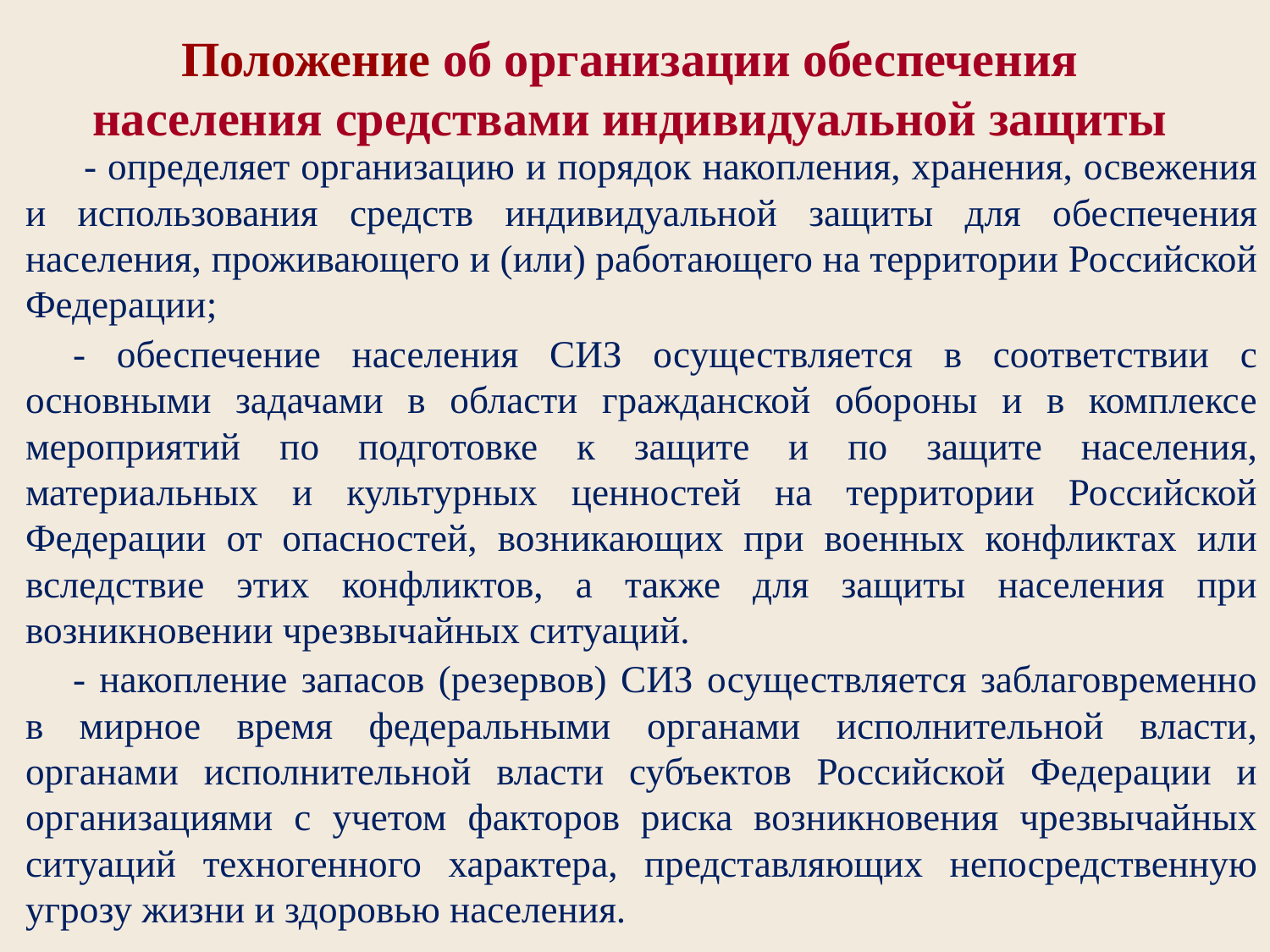

- определяет организацию и порядок накопления, хранения, освежения и использования средств индивидуальной защиты для обеспечения населения, проживающего и (или) работающего на территории Российской Федерации;
- обеспечение населения СИЗ осуществляется в соответствии с основными задачами в области гражданской обороны и в комплексе мероприятий по подготовке к защите и по защите населения, материальных и культурных ценностей на территории Российской Федерации от опасностей, возникающих при военных конфликтах или вследствие этих конфликтов, а также для защиты населения при возникновении чрезвычайных ситуаций.
- накопление запасов (резервов) СИЗ осуществляется заблаговременно в мирное время федеральными органами исполнительной власти, органами исполнительной власти субъектов Российской Федерации и организациями с учетом факторов риска возникновения чрезвычайных ситуаций техногенного характера, представляющих непосредственную угрозу жизни и здоровью населения.

Положение об организации обеспечения населения средствами индивидуальной защиты